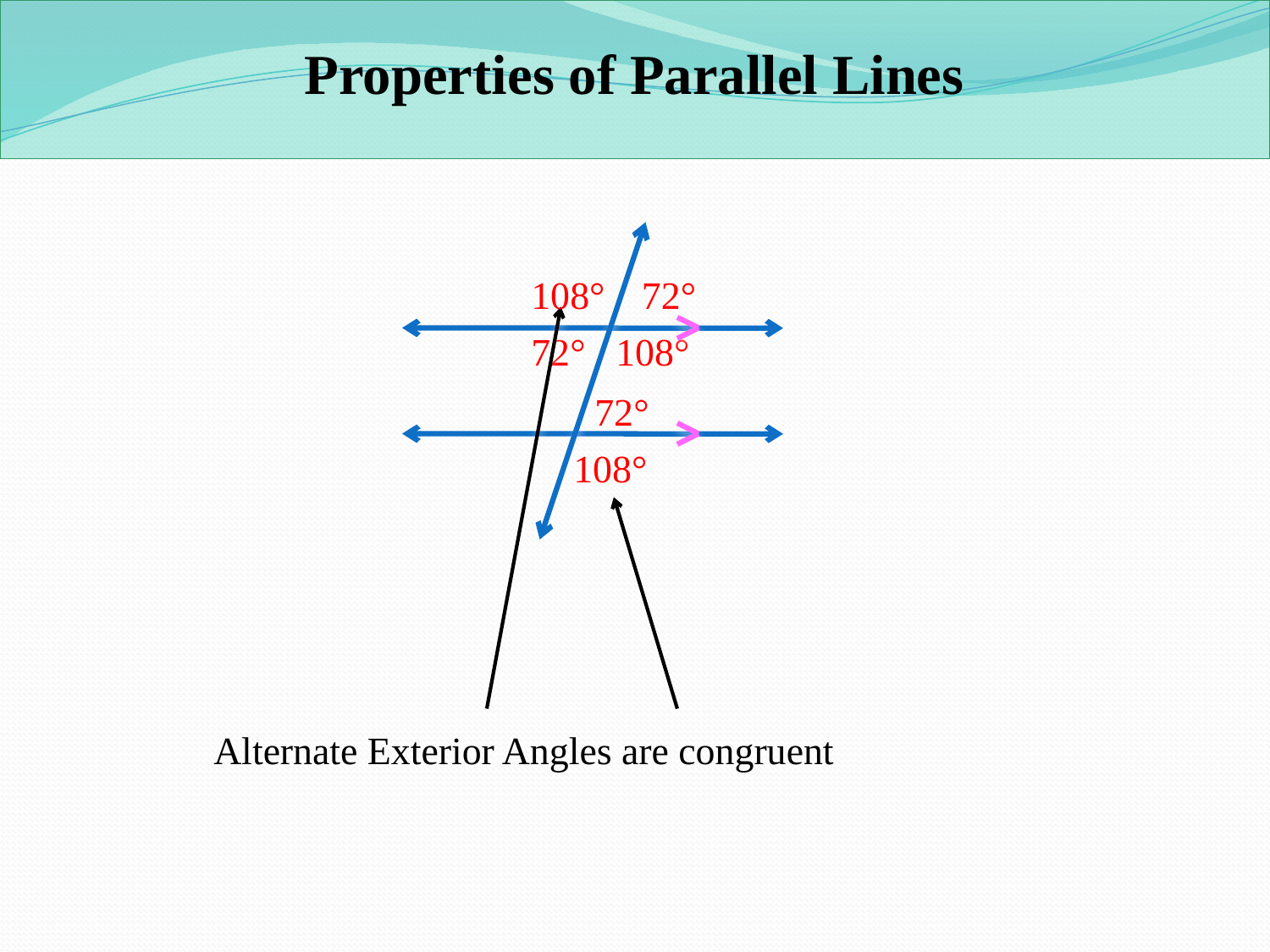

Properties of Parallel Lines
108°
72°
72°
108°
72°
108°
Alternate Exterior Angles are congruent